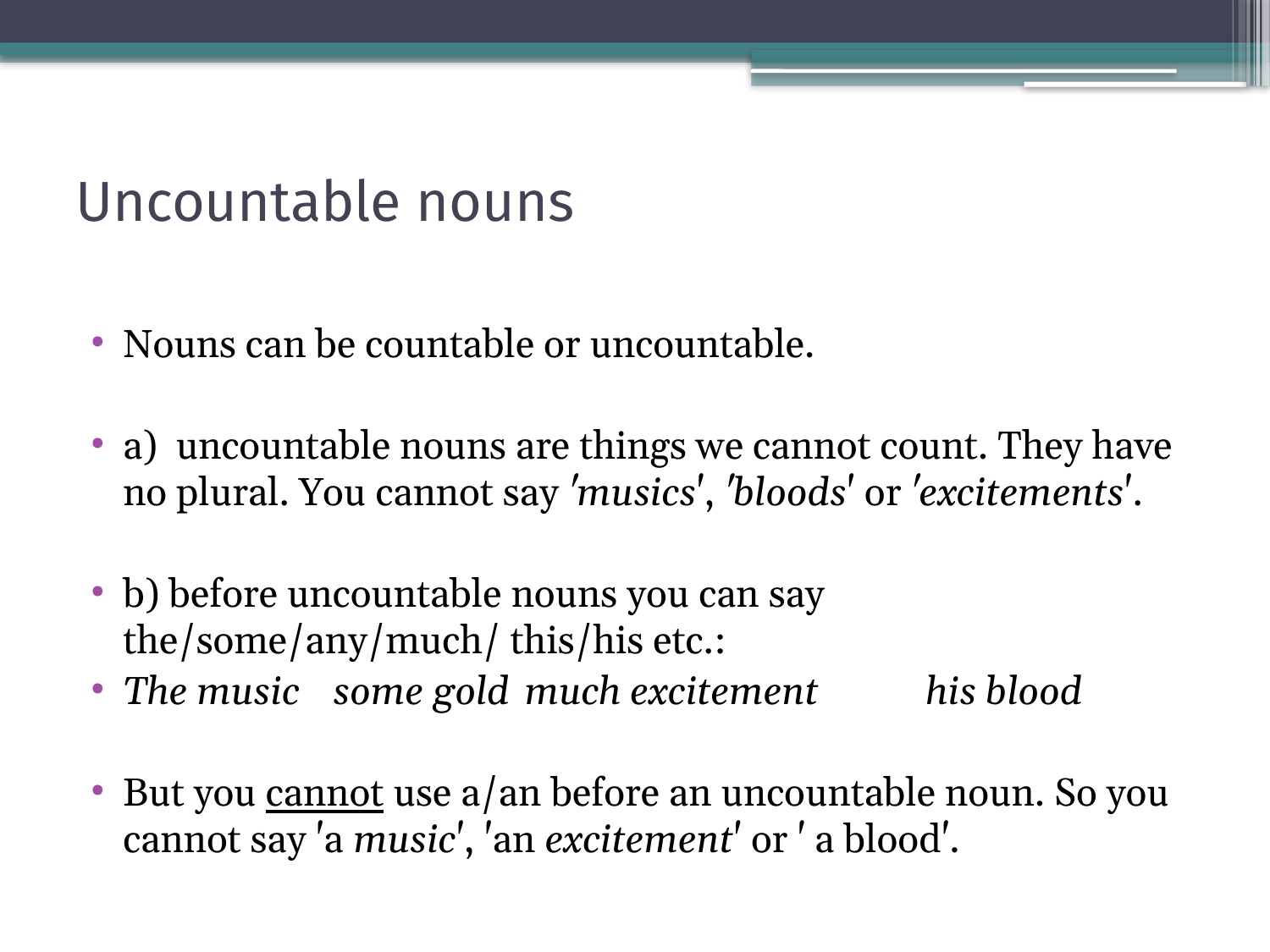

# Uncountable nouns
Nouns can be countable or uncountable.

a)  uncountable nouns are things we cannot count. They have no plural. You cannot say 'musics', 'bloods' or 'excitements'.

b) before uncountable nouns you can say the/some/any/much/ this/his etc.:
The music 					 some gold 	much excitement 		his blood

But you cannot use a/an before an uncountable noun. So you cannot say 'a music', 'an excitement' or ' a blood'.